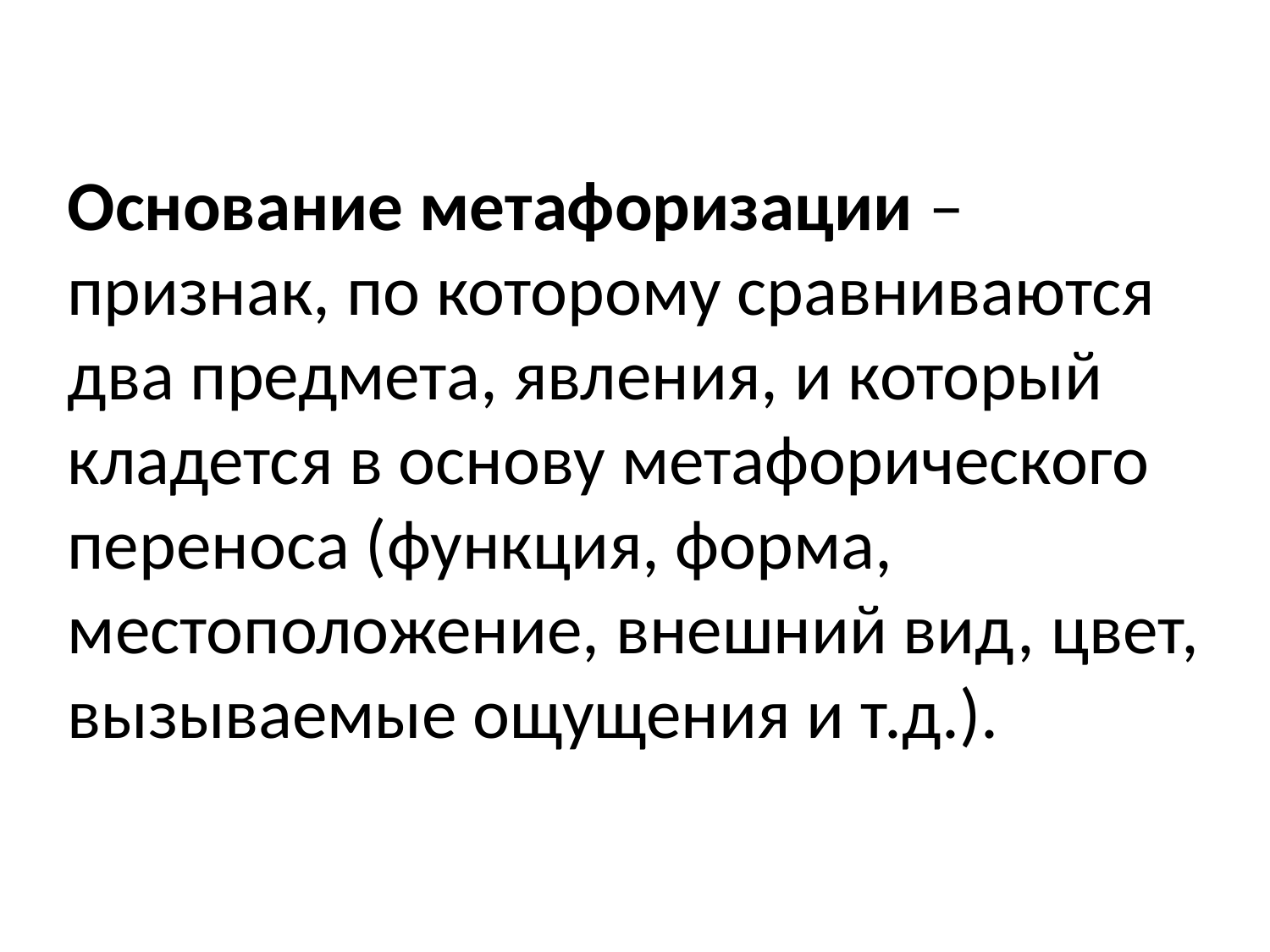

# Основание метафоризации – признак, по которому сравниваются два предмета, явления, и который кладется в основу метафорического переноса (функция, форма, местоположение, внешний вид, цвет, вызываемые ощущения и т.д.).